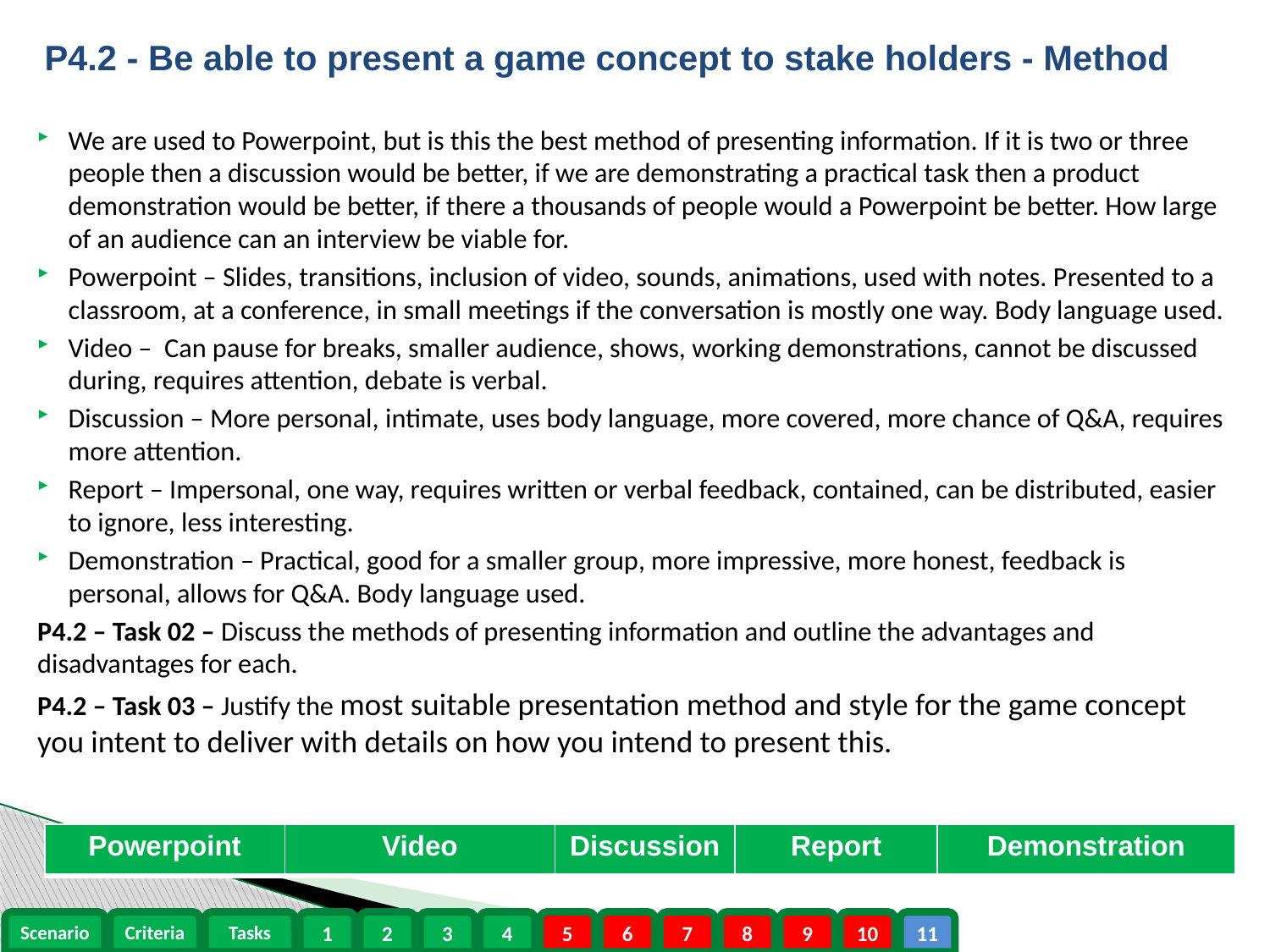

P4.2 - Be able to present a game concept to stake holders - Method
We are used to Powerpoint, but is this the best method of presenting information. If it is two or three people then a discussion would be better, if we are demonstrating a practical task then a product demonstration would be better, if there a thousands of people would a Powerpoint be better. How large of an audience can an interview be viable for.
Powerpoint – Slides, transitions, inclusion of video, sounds, animations, used with notes. Presented to a classroom, at a conference, in small meetings if the conversation is mostly one way. Body language used.
Video –  Can pause for breaks, smaller audience, shows, working demonstrations, cannot be discussed during, requires attention, debate is verbal.
Discussion – More personal, intimate, uses body language, more covered, more chance of Q&A, requires more attention.
Report – Impersonal, one way, requires written or verbal feedback, contained, can be distributed, easier to ignore, less interesting.
Demonstration – Practical, good for a smaller group, more impressive, more honest, feedback is personal, allows for Q&A. Body language used.
P4.2 – Task 02 – Discuss the methods of presenting information and outline the advantages and disadvantages for each.
P4.2 – Task 03 – Justify the most suitable presentation method and style for the game concept you intent to deliver with details on how you intend to present this.

| Powerpoint | Video | Discussion | Report | Demonstration |
| --- | --- | --- | --- | --- |